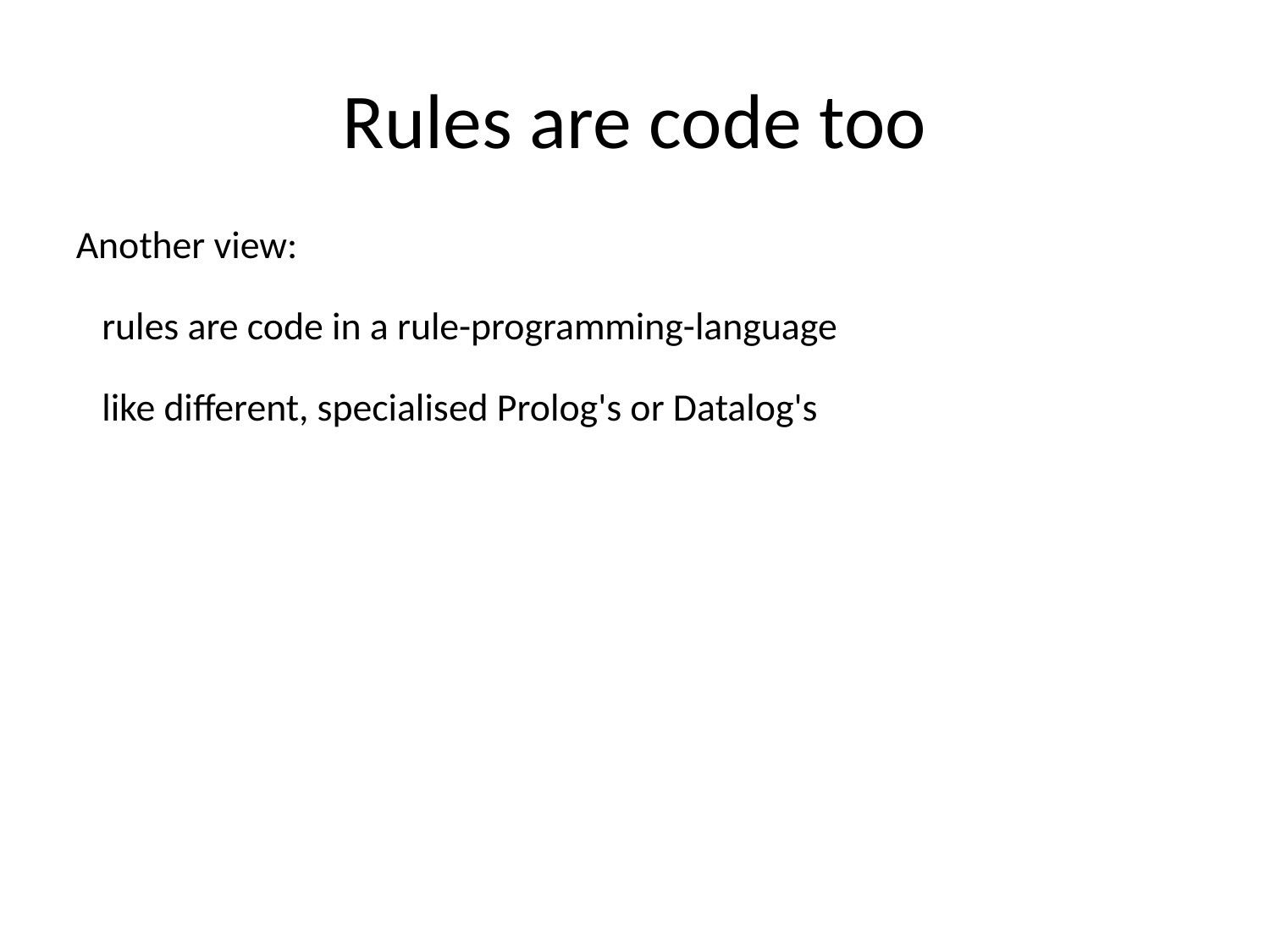

Rules are code too
Another view:

   rules are code in a rule-programming-language

   like different, specialised Prolog's or Datalog's